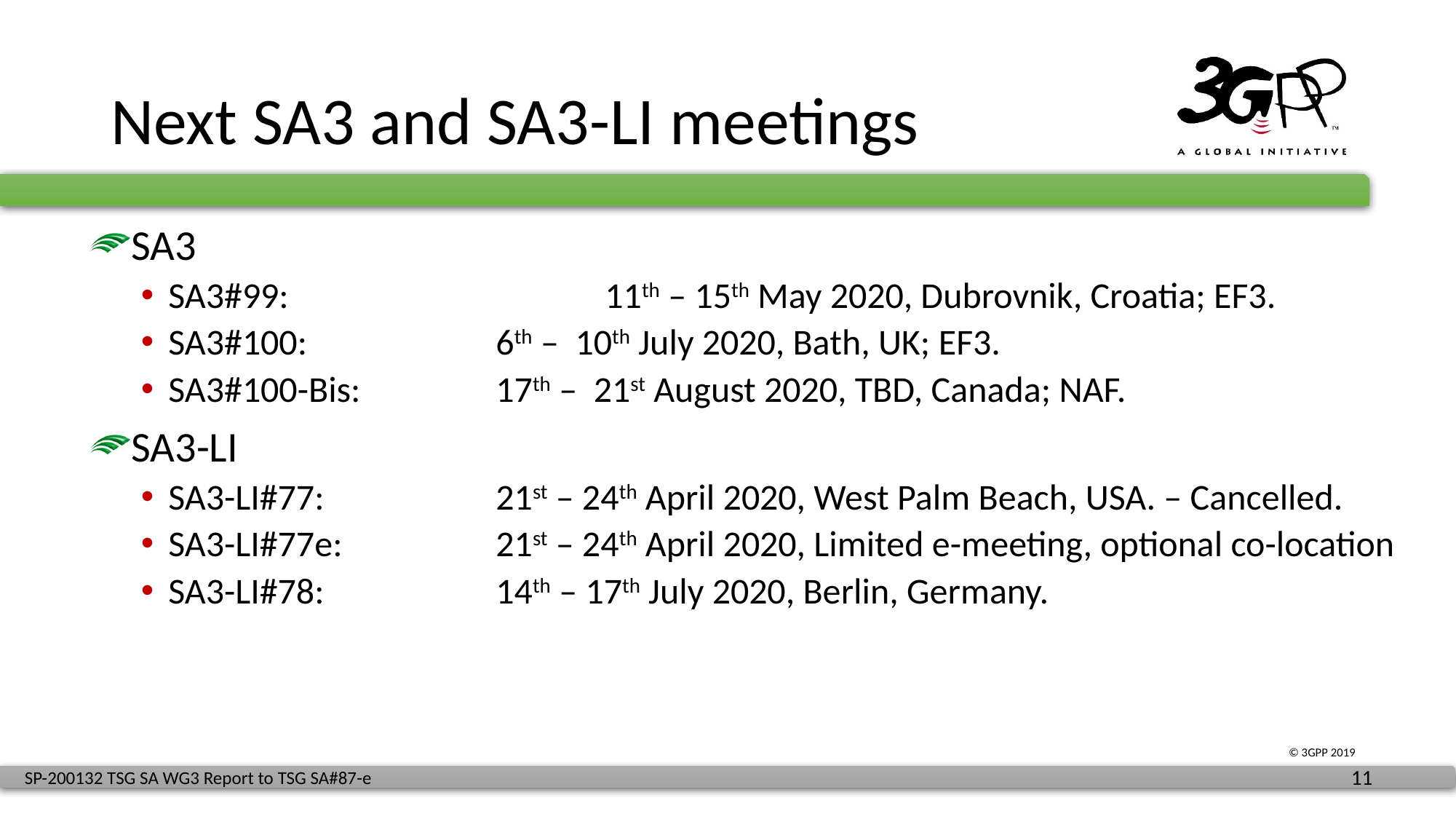

# Next SA3 and SA3-LI meetings
SA3
SA3#99:			11th – 15th May 2020, Dubrovnik, Croatia; EF3.
SA3#100:		6th –  10th July 2020, Bath, UK; EF3.
SA3#100-Bis:		17th –  21st August 2020, TBD, Canada; NAF.
SA3-LI
SA3-LI#77: 		21st – 24th April 2020, West Palm Beach, USA. – Cancelled.
SA3-LI#77e:		21st – 24th April 2020, Limited e-meeting, optional co-location
SA3-LI#78: 		14th – 17th July 2020, Berlin, Germany.